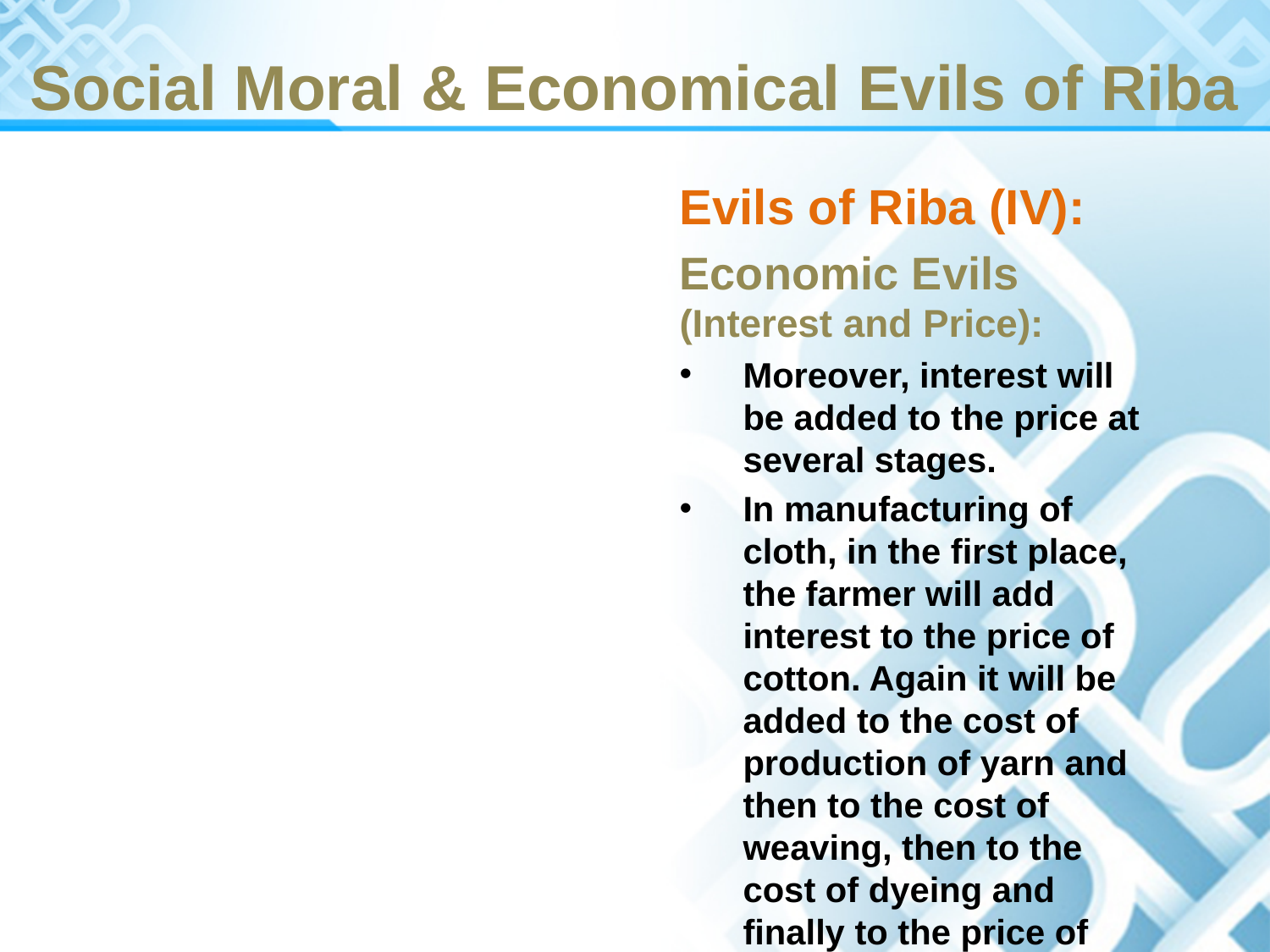

Social Moral & Economical Evils of Riba
Evils of Riba (IV):
Economic Evils (Interest and Price):
Moreover, interest will be added to the price at several stages.
In manufacturing of cloth, in the first place, the farmer will add interest to the price of cotton. Again it will be added to the cost of production of yarn and then to the cost of weaving, then to the cost of dyeing and finally to the price of finished cloth.